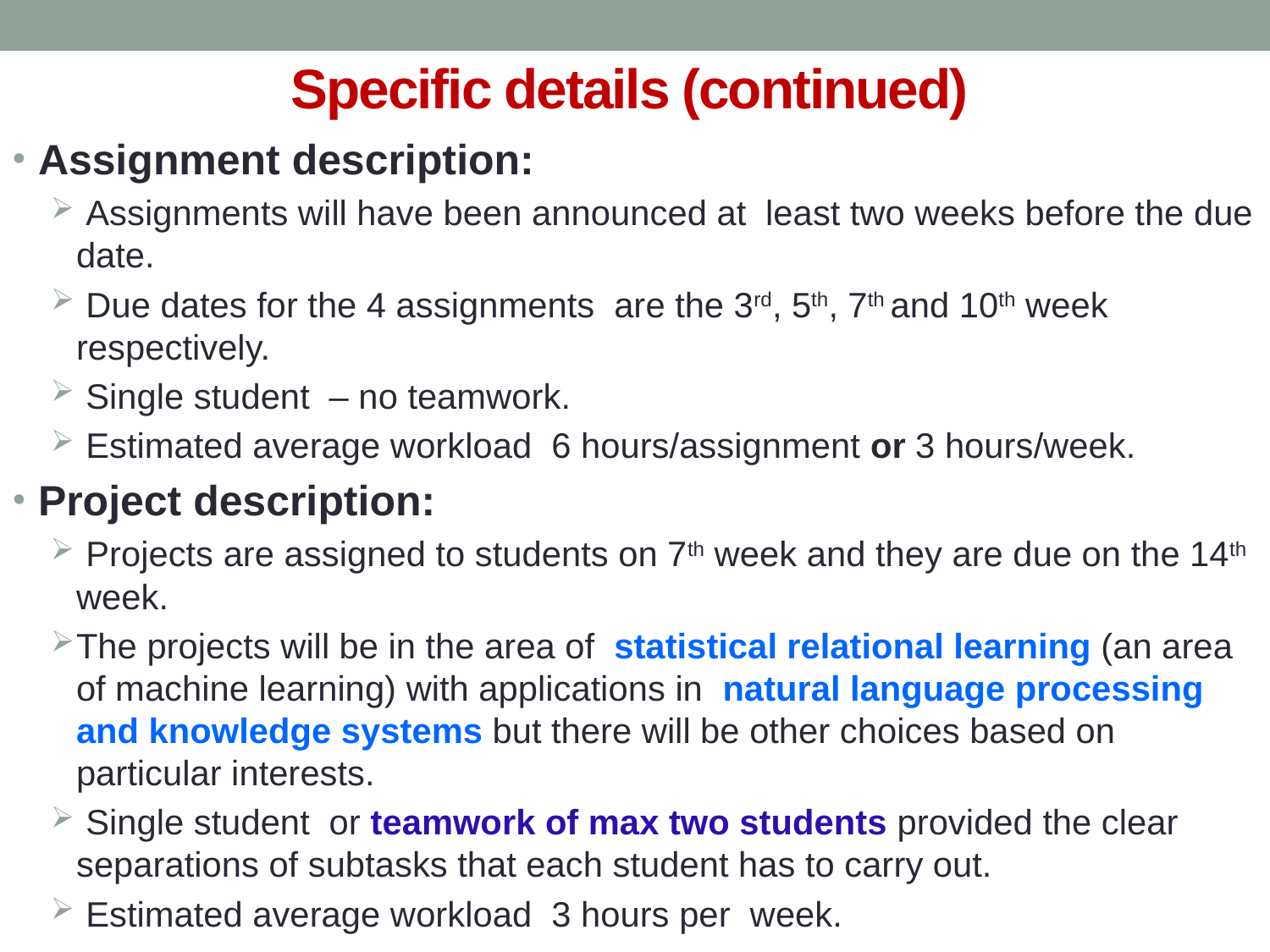

# Specific details (continued)
Assignment description:
 Assignments will have been announced at  least two weeks before the due date.
 Due dates for the 4 assignments  are the 3rd, 5th, 7th and 10th week respectively.
 Single student  – no teamwork.
 Estimated average workload  6 hours/assignment or 3 hours/week.
Project description:
 Projects are assigned to students on 7th week and they are due on the 14th week.
The projects will be in the area of  statistical relational learning (an area of machine learning) with applications in  natural language processing  and knowledge systems but there will be other choices based on particular interests.
 Single student  or teamwork of max two students provided the clear separations of subtasks that each student has to carry out.
 Estimated average workload  3 hours per  week.